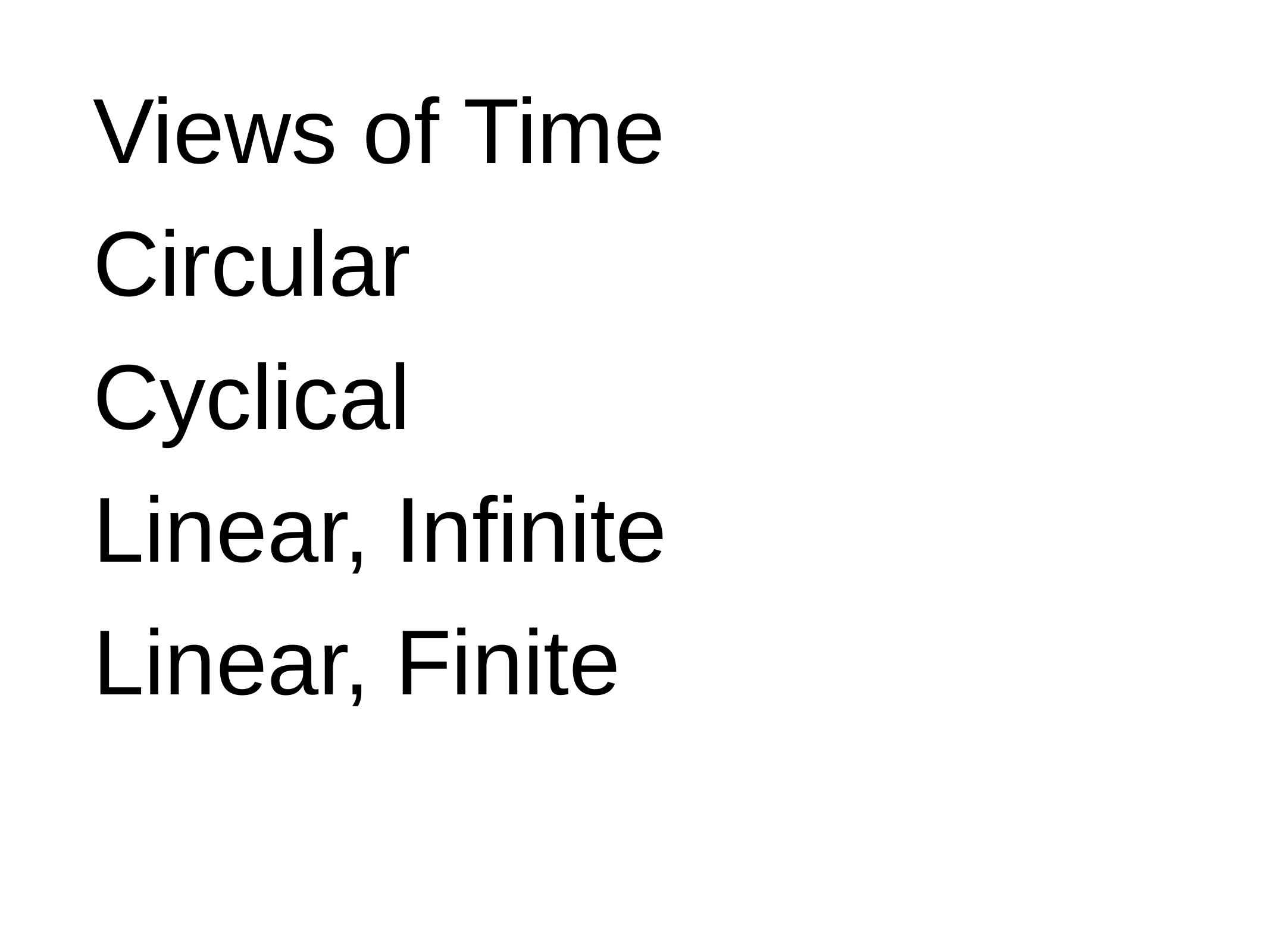

# Views of Time
Circular
Cyclical
Linear, Infinite
Linear, Finite